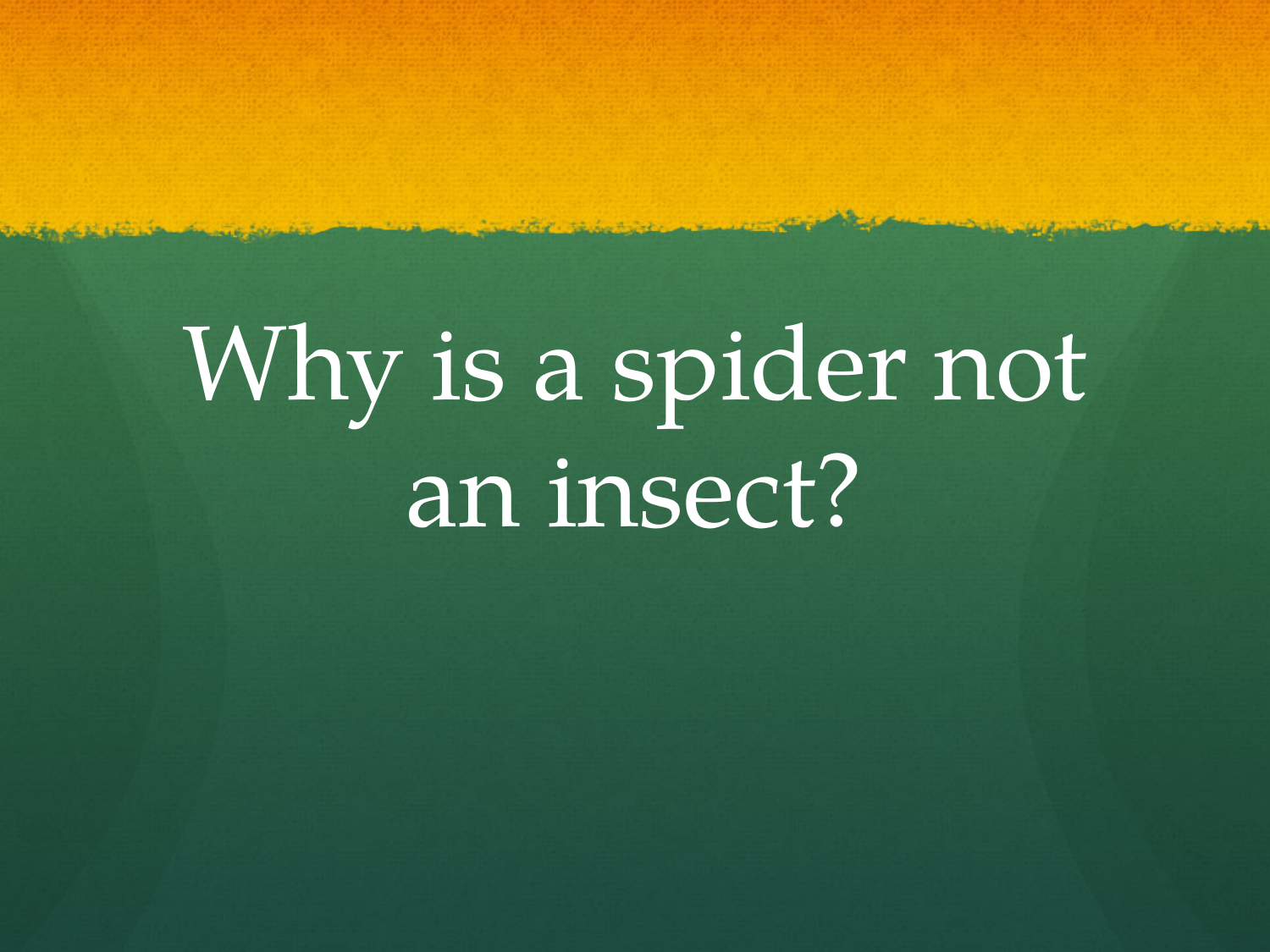

#
Why is a spider not an insect?